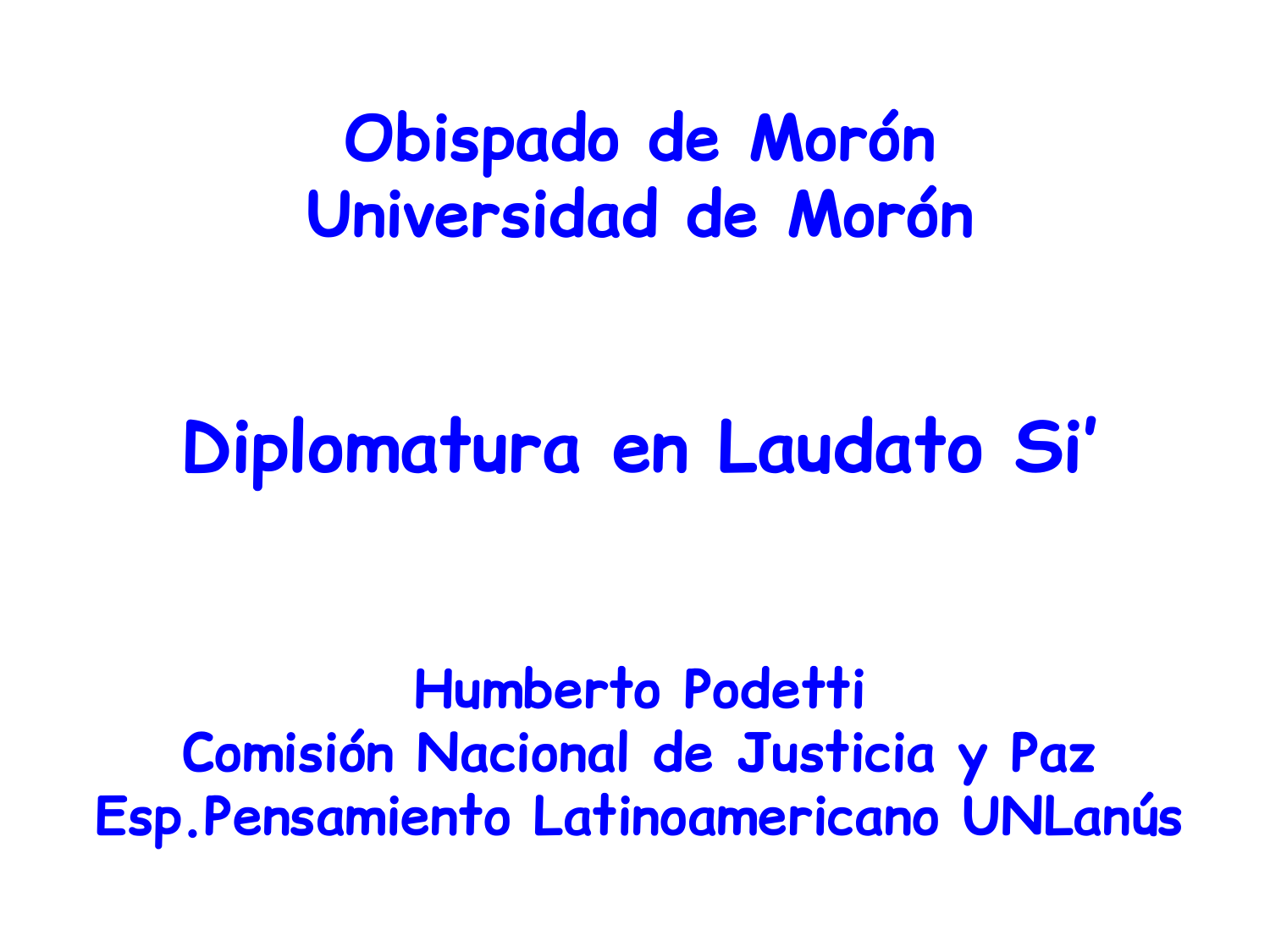

# Obispado de Morón Universidad de Morón Diplomatura en Laudato Si’ Humberto Podetti Comisión Nacional de Justicia y Paz Esp.Pensamiento Latinoamericano UNLanús